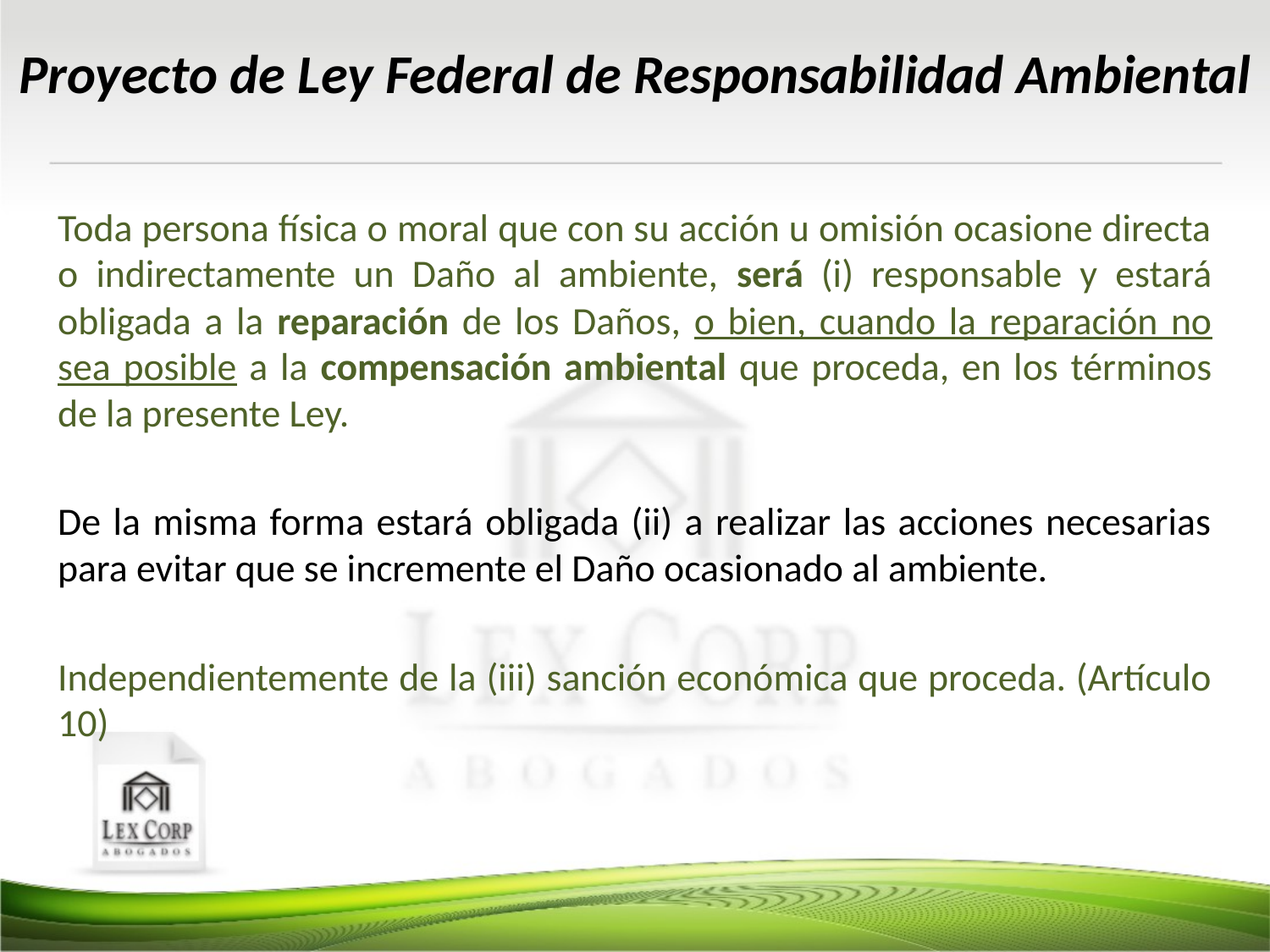

Proyecto de Ley Federal de Responsabilidad Ambiental
Toda persona física o moral que con su acción u omisión ocasione directa o indirectamente un Daño al ambiente, será (i) responsable y estará obligada a la reparación de los Daños, o bien, cuando la reparación no sea posible a la compensación ambiental que proceda, en los términos de la presente Ley.

De la misma forma estará obligada (ii) a realizar las acciones necesarias para evitar que se incremente el Daño ocasionado al ambiente.

Independientemente de la (iii) sanción económica que proceda. (Artículo 10)